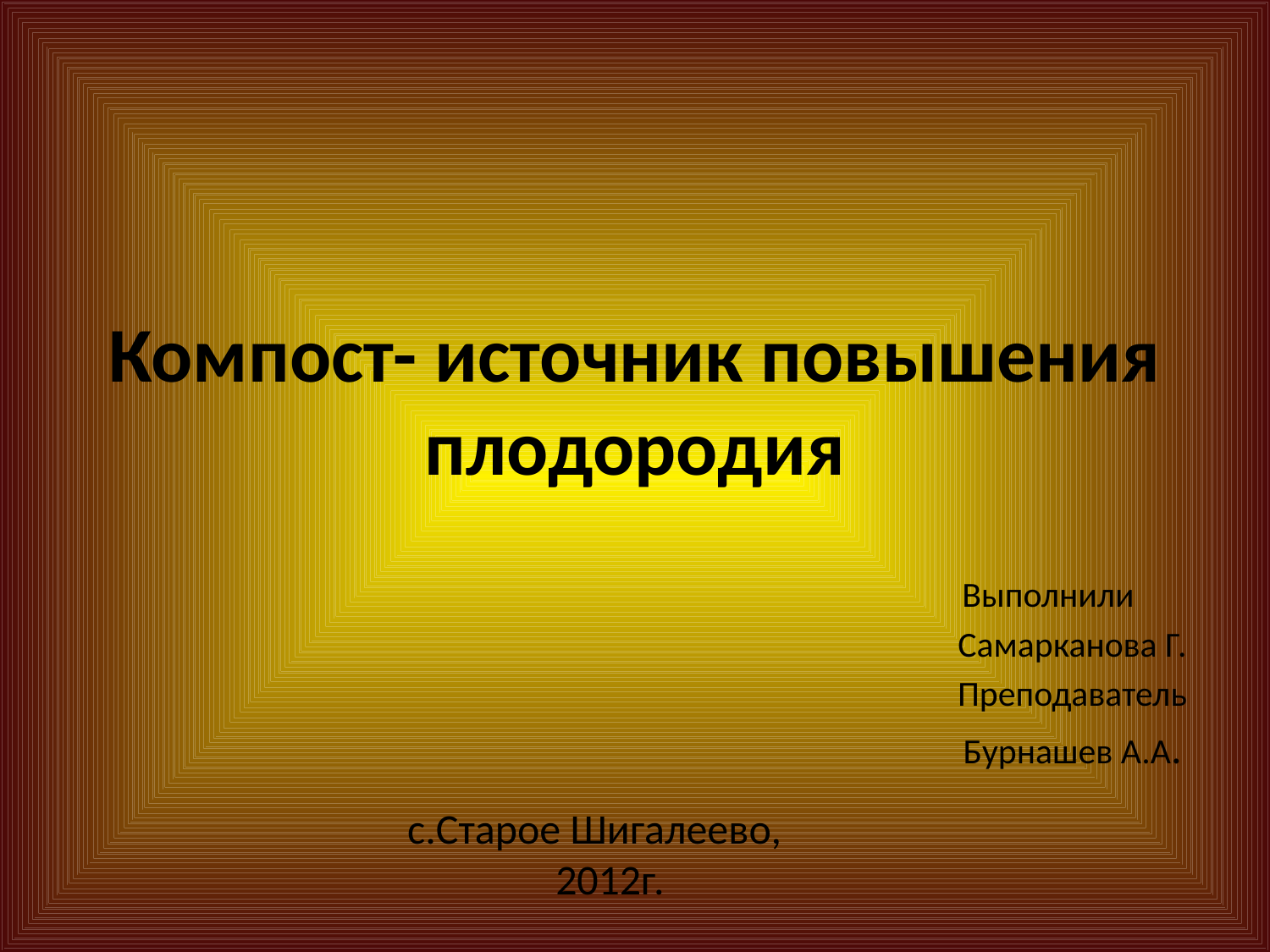

# Компост- источник повышения плодородия
             Выполнили
                  Самарканова Г.
                  Преподаватель
                  Бурнашев А.А.
с.Старое Шигалеево,
2012г.